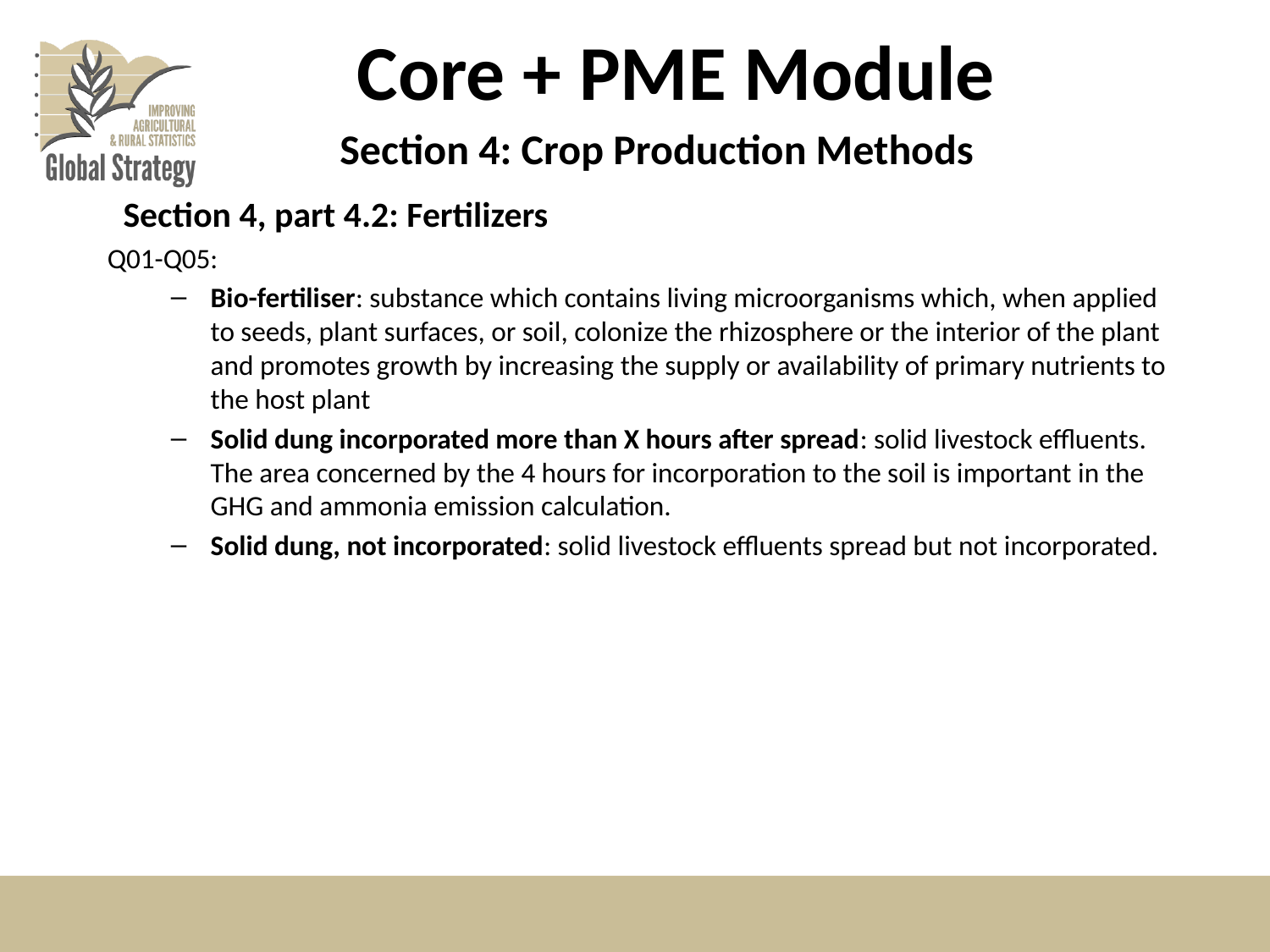

# Core + PME Module
Section 4: Crop Production Methods

Section 4, part 4.2: Fertilizers
Q01-Q05:
Bio-fertiliser: substance which contains living microorganisms which, when applied to seeds, plant surfaces, or soil, colonize the rhizosphere or the interior of the plant and promotes growth by increasing the supply or availability of primary nutrients to the host plant
Solid dung incorporated more than X hours after spread: solid livestock effluents. The area concerned by the 4 hours for incorporation to the soil is important in the GHG and ammonia emission calculation.
Solid dung, not incorporated: solid livestock effluents spread but not incorporated.